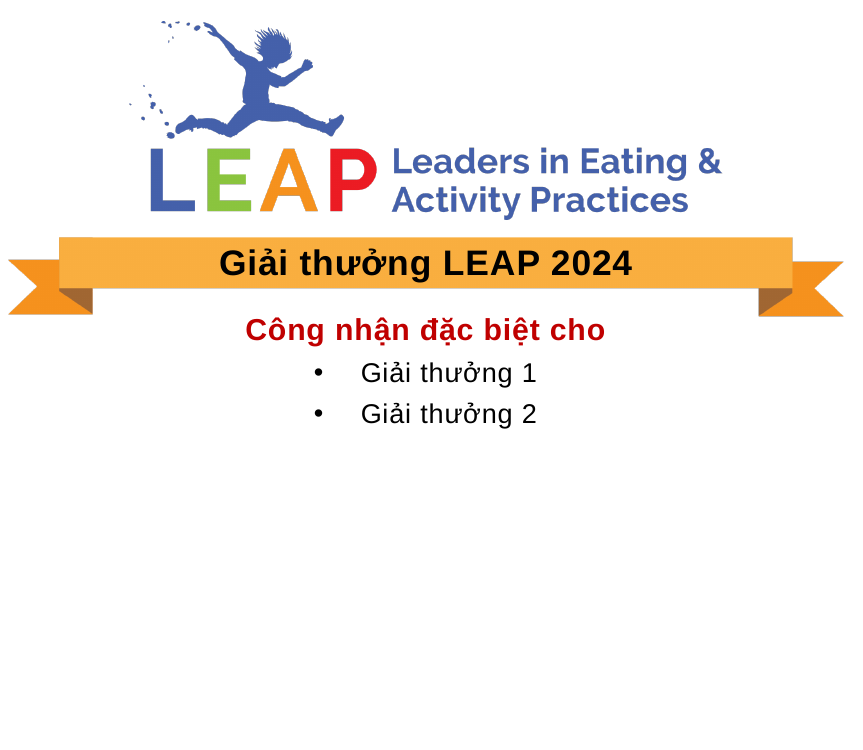

# Giải thưởng LEAP 2024
Công nhận đặc biệt cho
Giải thưởng 1
Giải thưởng 2